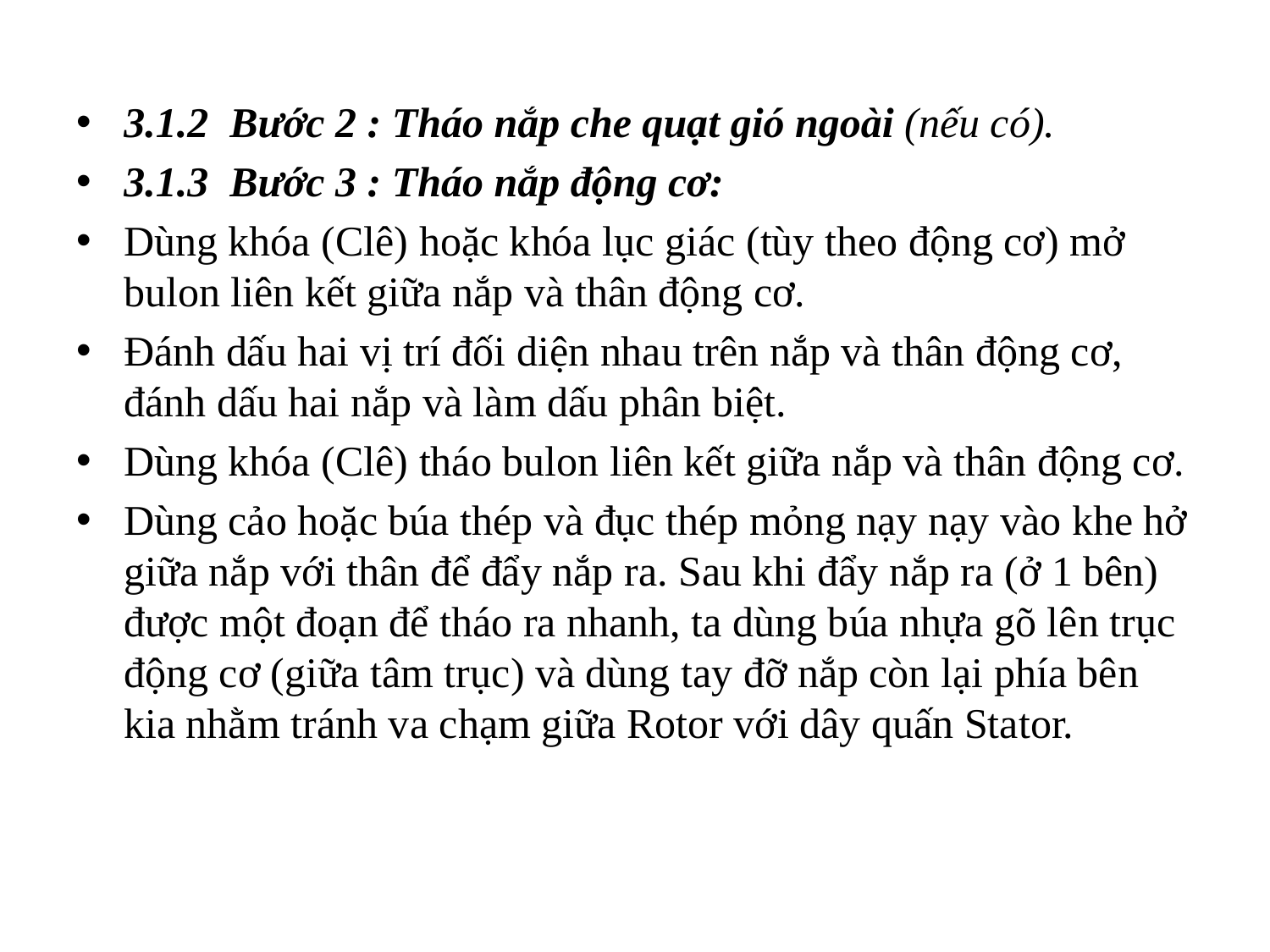

3.1.2  Bước 2 : Tháo nắp che quạt gió ngoài (nếu có).
3.1.3  Bước 3 : Tháo nắp động cơ:
Dùng khóa (Clê) hoặc khóa lục giác (tùy theo động cơ) mở bulon liên kết giữa nắp và thân động cơ.
Đánh dấu hai vị trí đối diện nhau trên nắp và thân động cơ, đánh dấu hai nắp và làm dấu phân biệt.
Dùng khóa (Clê) tháo bulon liên kết giữa nắp và thân động cơ.
Dùng cảo hoặc búa thép và đục thép mỏng nạy nạy vào khe hở giữa nắp với thân để đẩy nắp ra. Sau khi đẩy nắp ra (ở 1 bên) được một đoạn để tháo ra nhanh, ta dùng búa nhựa gõ lên trục động cơ (giữa tâm trục) và dùng tay đỡ nắp còn lại phía bên kia nhằm tránh va chạm giữa Rotor với dây quấn Stator.